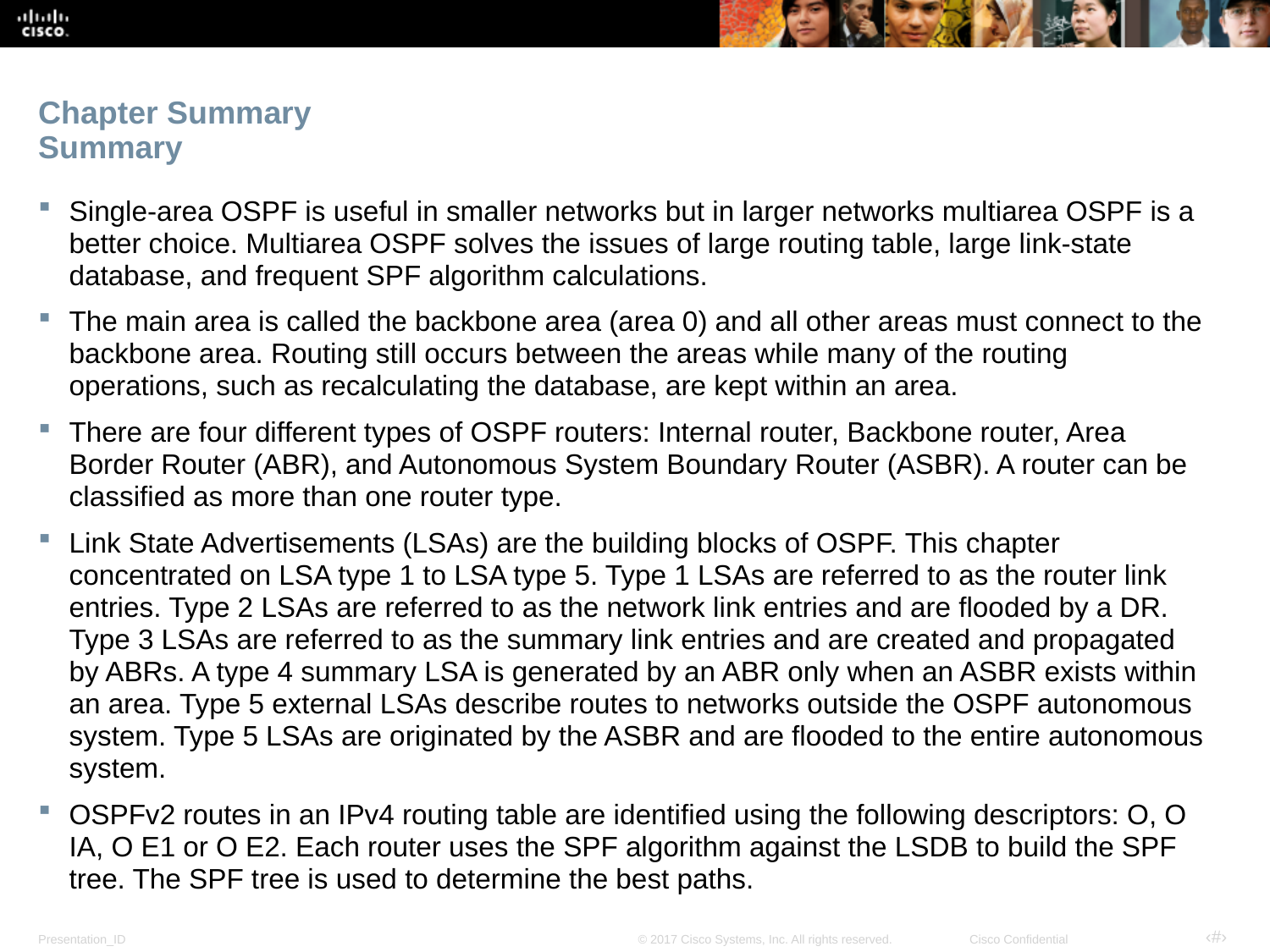

# Chapter Summary Summary
Single-area OSPF is useful in smaller networks but in larger networks multiarea OSPF is a better choice. Multiarea OSPF solves the issues of large routing table, large link-state database, and frequent SPF algorithm calculations.
The main area is called the backbone area (area 0) and all other areas must connect to the backbone area. Routing still occurs between the areas while many of the routing operations, such as recalculating the database, are kept within an area.
There are four different types of OSPF routers: Internal router, Backbone router, Area Border Router (ABR), and Autonomous System Boundary Router (ASBR). A router can be classified as more than one router type.
Link State Advertisements (LSAs) are the building blocks of OSPF. This chapter concentrated on LSA type 1 to LSA type 5. Type 1 LSAs are referred to as the router link entries. Type 2 LSAs are referred to as the network link entries and are flooded by a DR. Type 3 LSAs are referred to as the summary link entries and are created and propagated by ABRs. A type 4 summary LSA is generated by an ABR only when an ASBR exists within an area. Type 5 external LSAs describe routes to networks outside the OSPF autonomous system. Type 5 LSAs are originated by the ASBR and are flooded to the entire autonomous system.
OSPFv2 routes in an IPv4 routing table are identified using the following descriptors: O, O IA, O E1 or O E2. Each router uses the SPF algorithm against the LSDB to build the SPF tree. The SPF tree is used to determine the best paths.